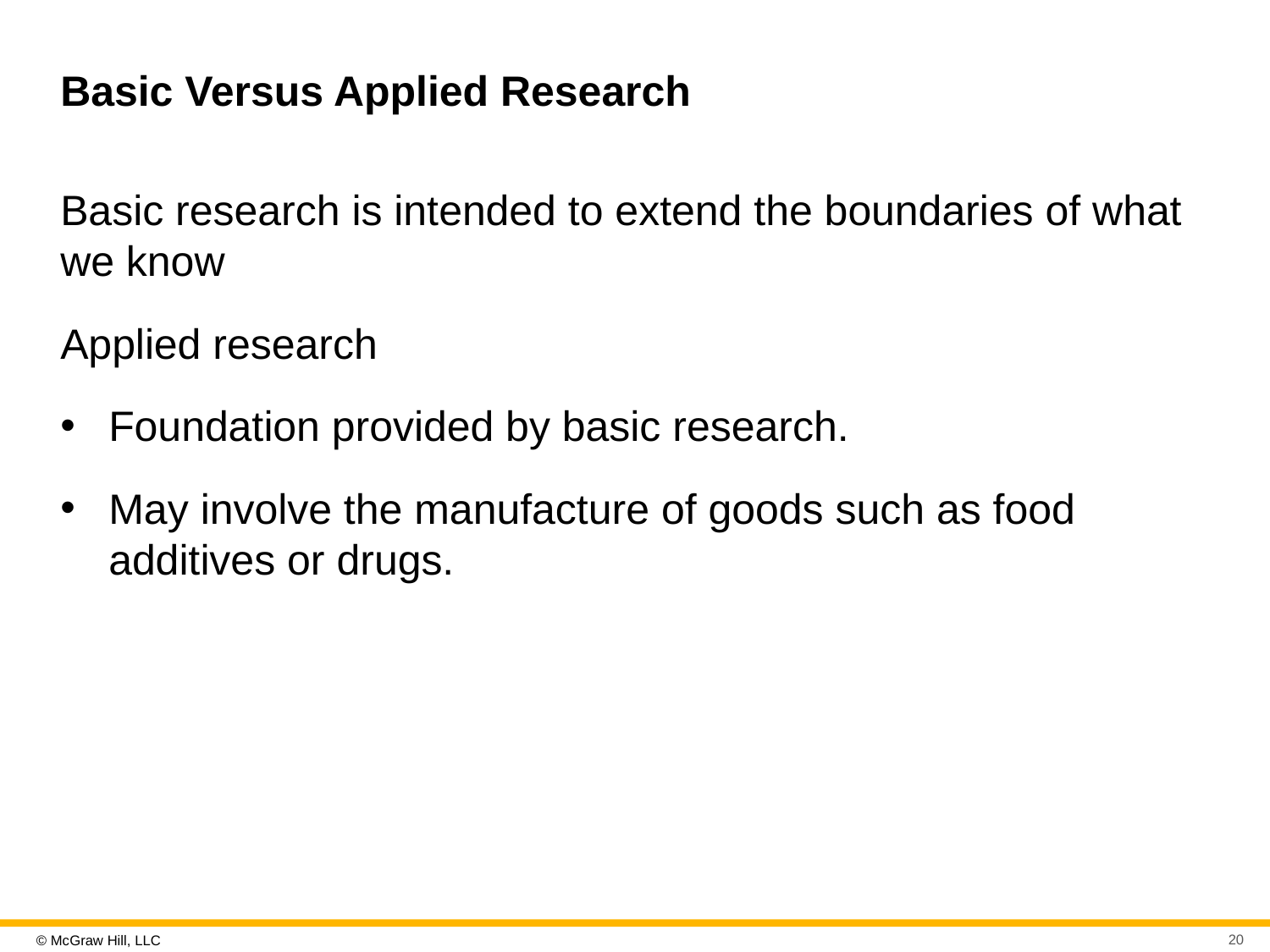

# Basic Versus Applied Research
Basic research is intended to extend the boundaries of what we know
Applied research
Foundation provided by basic research.
May involve the manufacture of goods such as food additives or drugs.
20